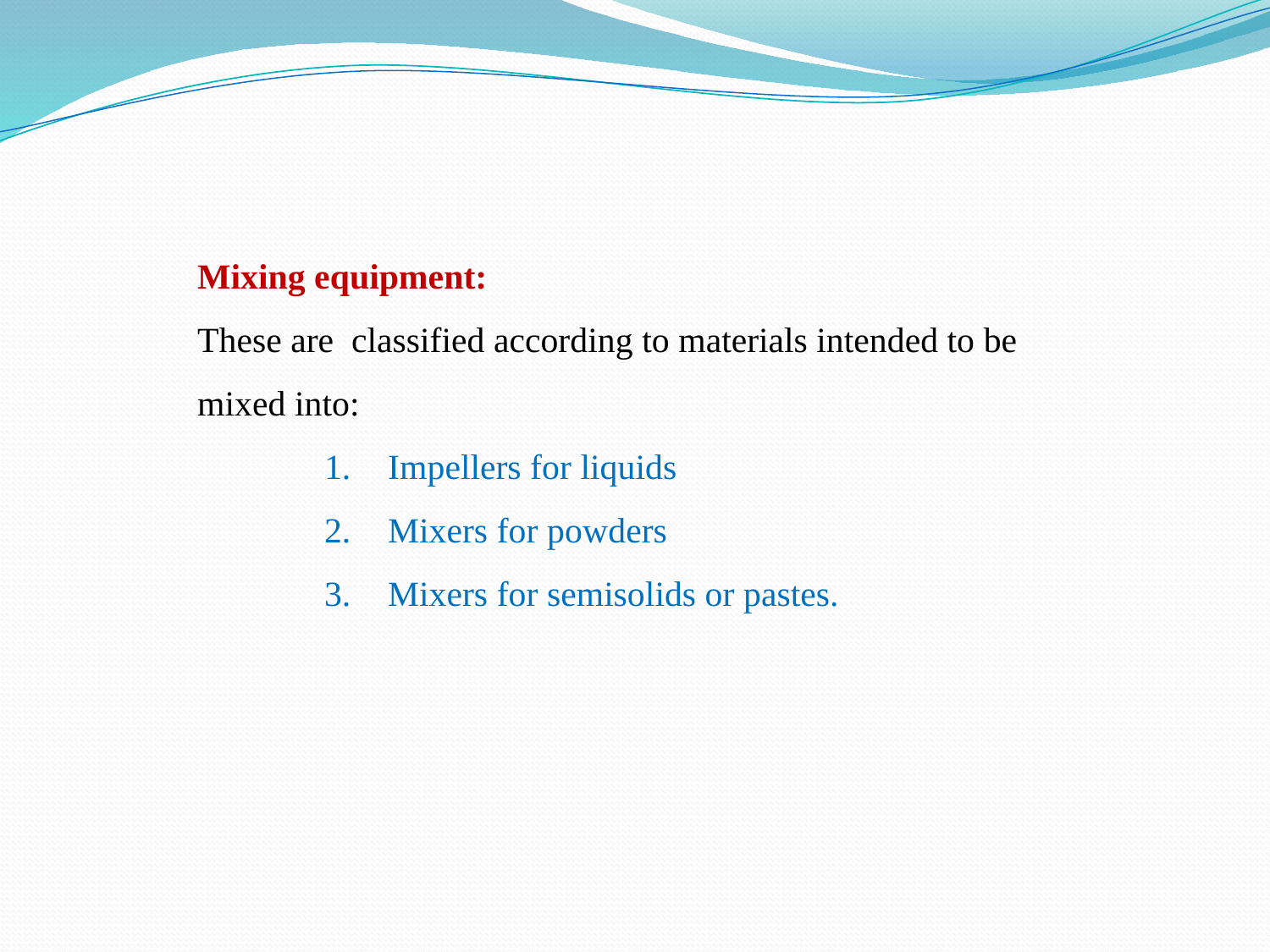

Mixing equipment:
These are  classified according to materials intended to be mixed into:
Impellers for liquids
Mixers for powders
Mixers for semisolids or pastes.